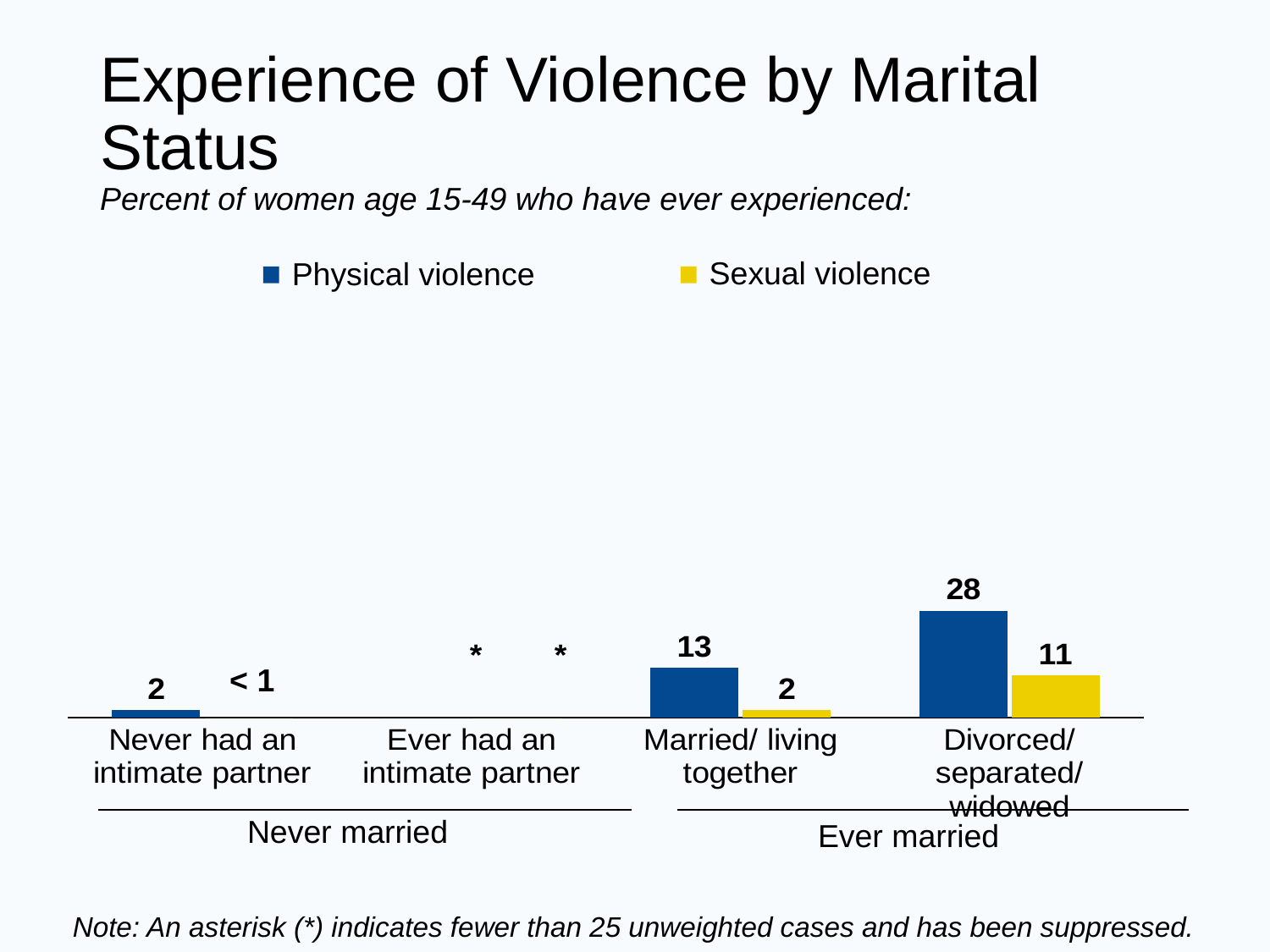

# Experience of Violence by Marital Status
Percent of women age 15-49 who have ever experienced:
Sexual violence

Physical violence

### Chart

| Category | Physical violence by any perpetrator since age 15 | Sexual violence
by any perpetrator |
|---|---|---|
| Never had an intimate partner | 2.0 | 0.0 |
| Ever had an intimate partner | 0.0 | 0.0 |
| Married/ living together | 13.0 | 2.0 |
| Divorced/ separated/ widowed | 28.0 | 11.0 |
Never married
Ever married
< 1
Note: An asterisk (*) indicates fewer than 25 unweighted cases and has been suppressed.